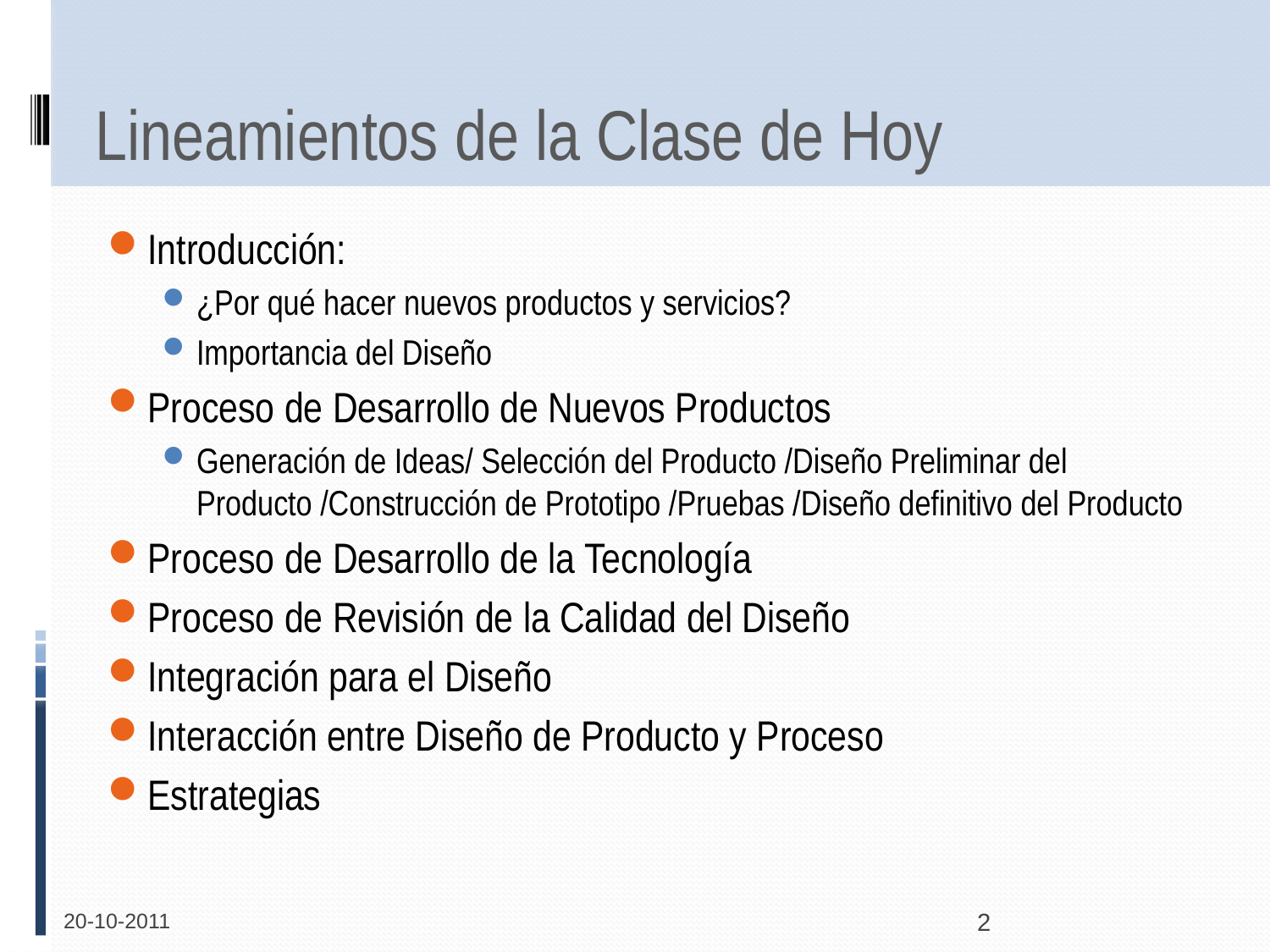

# Lineamientos de la Clase de Hoy
Introducción:
¿Por qué hacer nuevos productos y servicios?
Importancia del Diseño
Proceso de Desarrollo de Nuevos Productos
Generación de Ideas/ Selección del Producto /Diseño Preliminar del Producto /Construcción de Prototipo /Pruebas /Diseño definitivo del Producto
Proceso de Desarrollo de la Tecnología
Proceso de Revisión de la Calidad del Diseño
Integración para el Diseño
Interacción entre Diseño de Producto y Proceso
Estrategias

20-10-2011
2